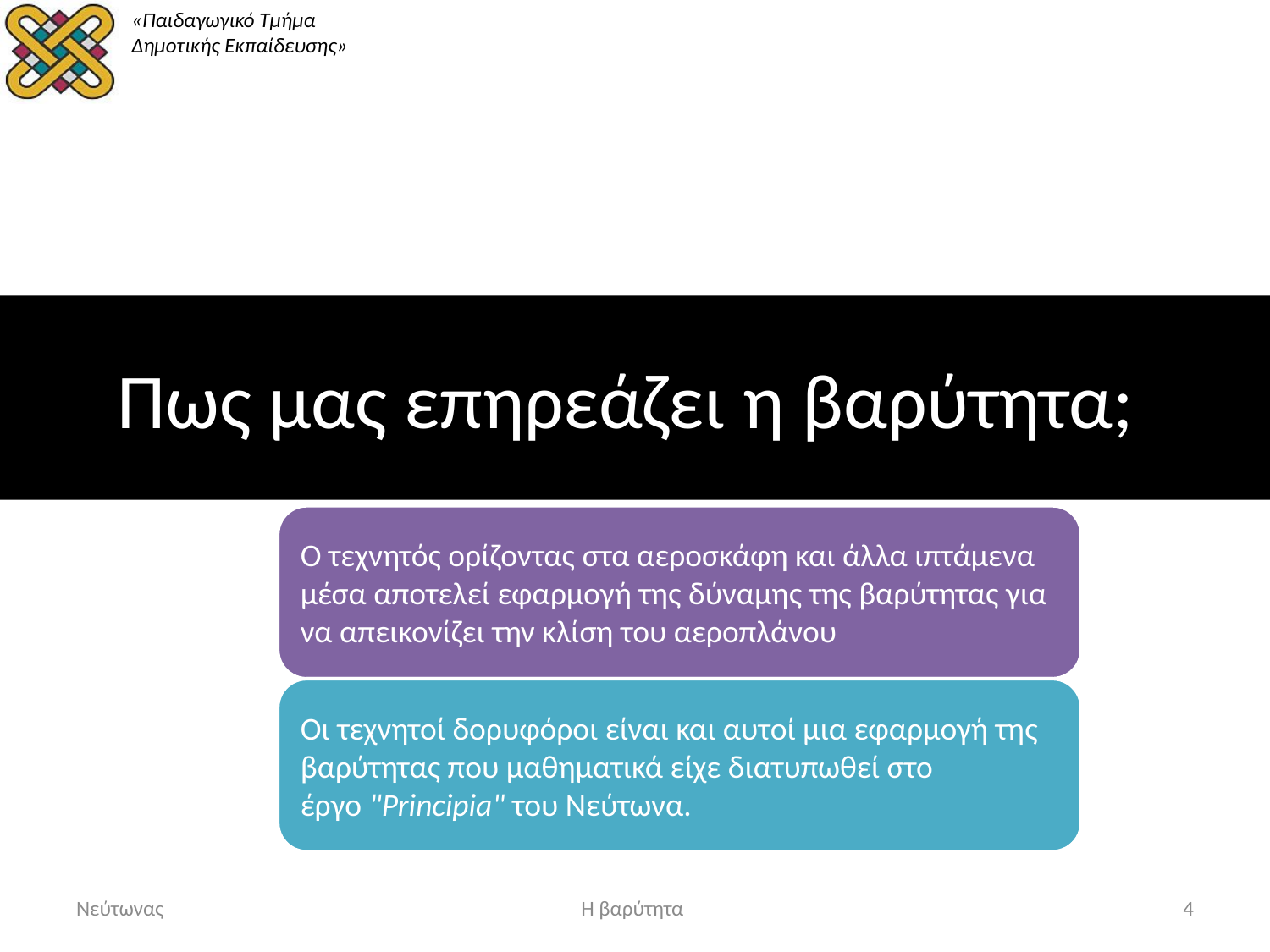

# Πως μας επηρεάζει η βαρύτητα;
Ο τεχνητός ορίζοντας στα αεροσκάφη και άλλα ιπτάμενα μέσα αποτελεί εφαρμογή της δύναμης της βαρύτητας για να απεικονίζει την κλίση του αεροπλάνου
Οι τεχνητοί δορυφόροι είναι και αυτοί μια εφαρμογή της βαρύτητας που μαθηματικά είχε διατυπωθεί στο έργο "Principia" του Νεύτωνα.
Νεύτωνας
Η βαρύτητα
4